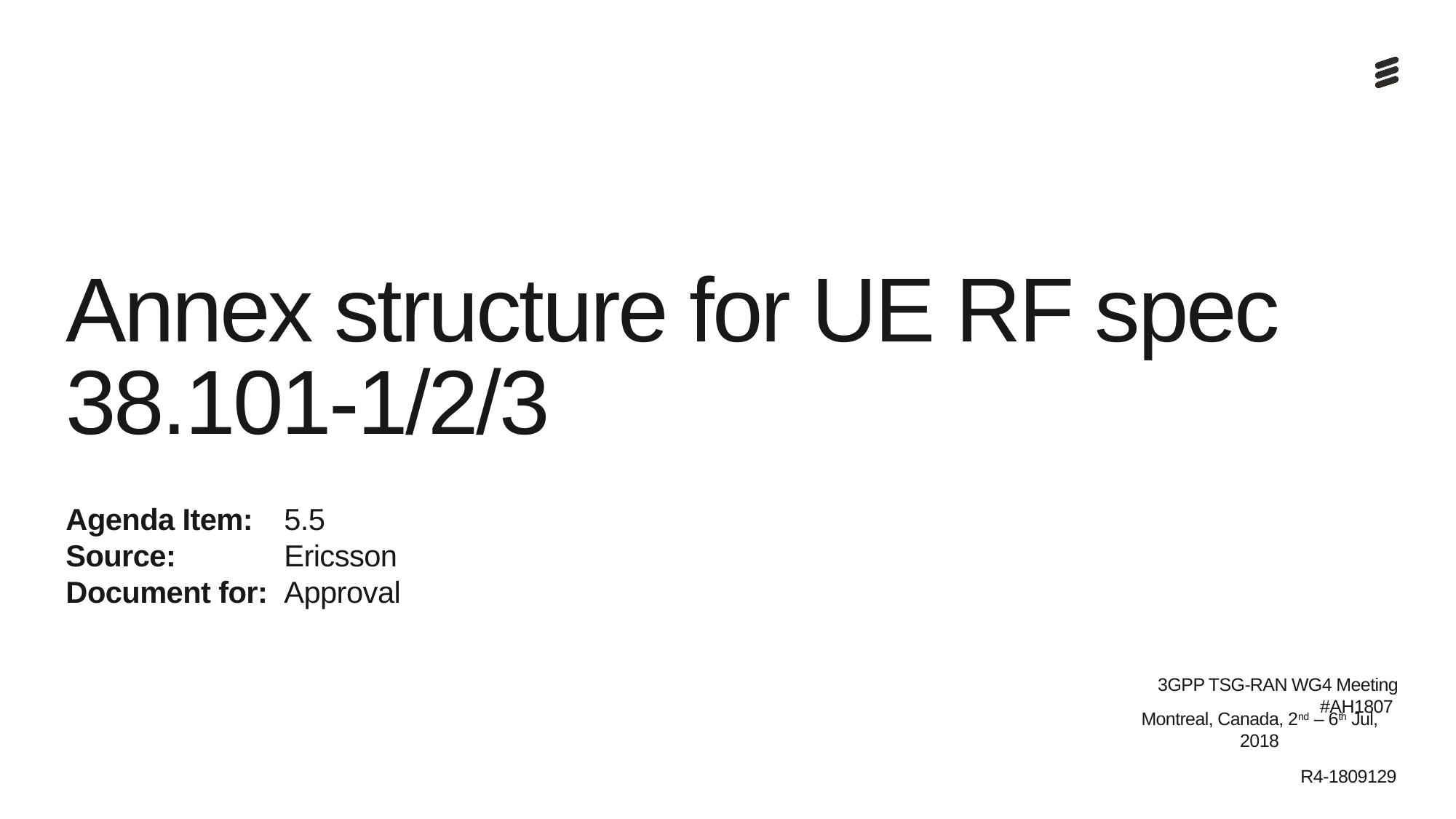

# Annex structure for UE RF spec 38.101-1/2/3
Agenda Item:	5.5
Source: 	Ericsson
Document for:	Approval

3GPP TSG-RAN WG4 Meeting #AH1807
Montreal, Canada, 2nd – 6th Jul, 2018
R4-1809129